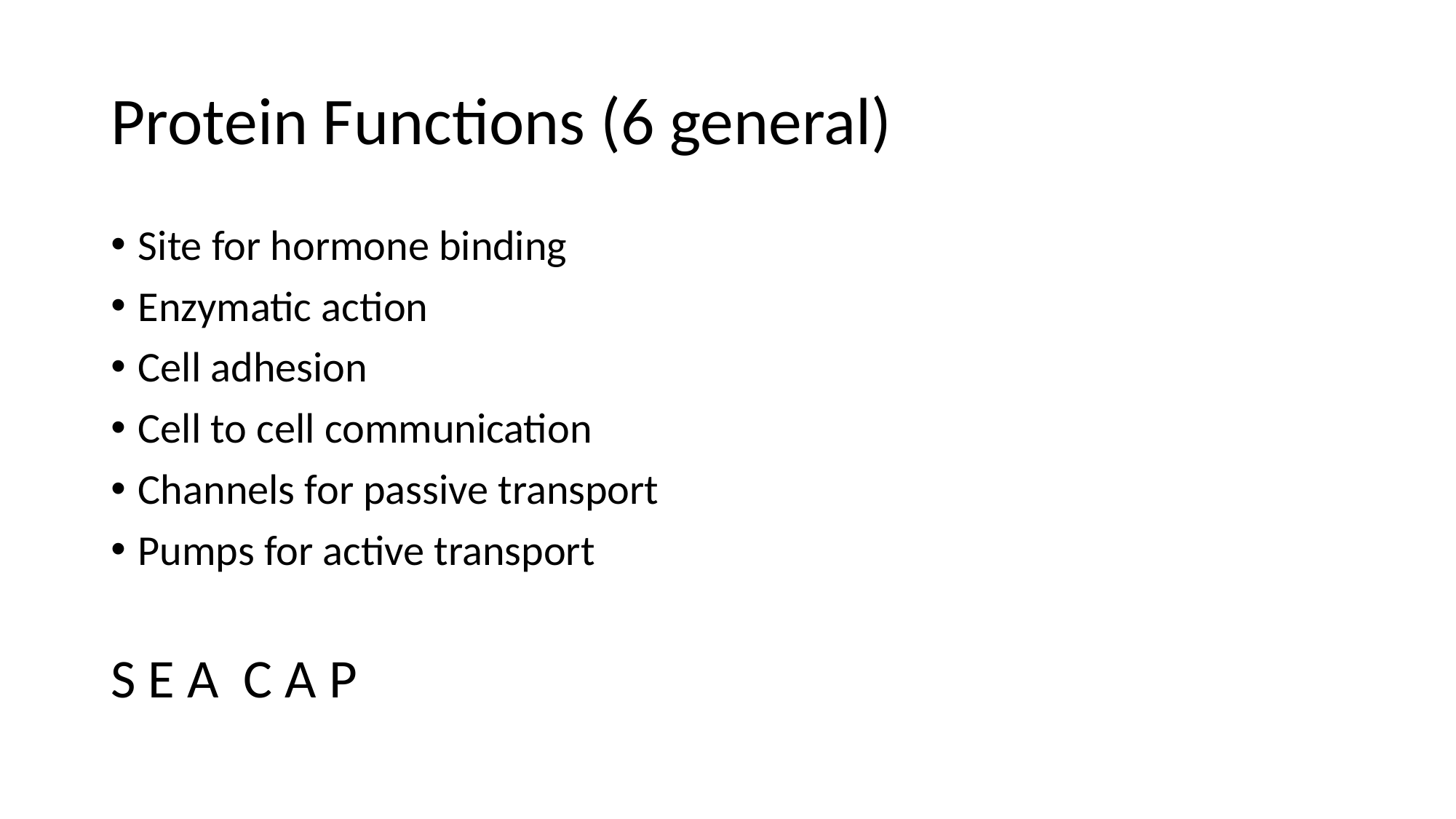

# Protein Functions (6 general)
Site for hormone binding
Enzymatic action
Cell adhesion
Cell to cell communication
Channels for passive transport
Pumps for active transport

S E A  C A P